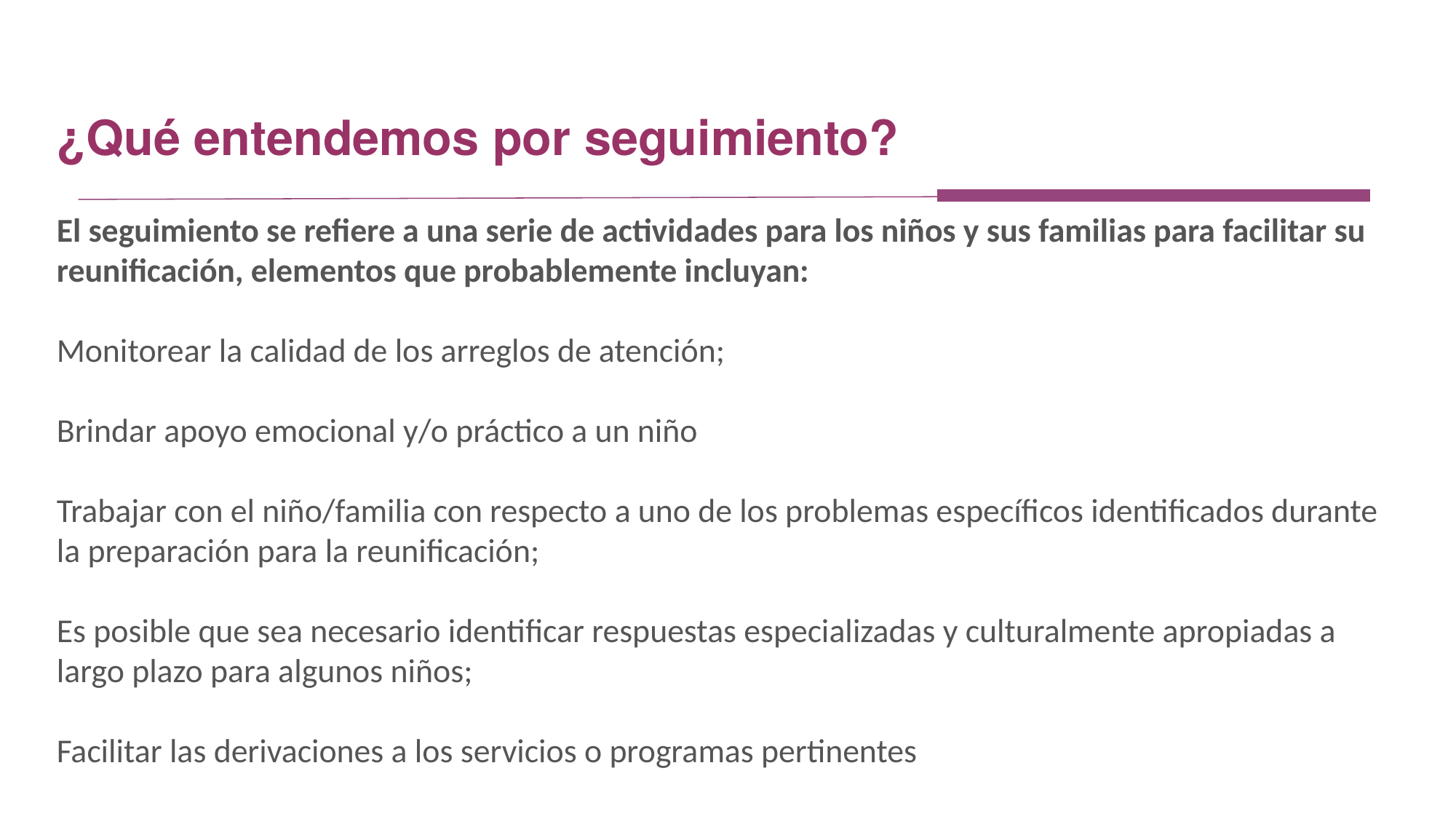

¿Qué entendemos por seguimiento?

El seguimiento se refiere a una serie de actividades para los niños y sus familias para facilitar su reunificación, elementos que probablemente incluyan:
Monitorear la calidad de los arreglos de atención;
Brindar apoyo emocional y/o práctico a un niño
Trabajar con el niño/familia con respecto a uno de los problemas específicos identificados durante la preparación para la reunificación;
Es posible que sea necesario identificar respuestas especializadas y culturalmente apropiadas a largo plazo para algunos niños;
Facilitar las derivaciones a los servicios o programas pertinentes